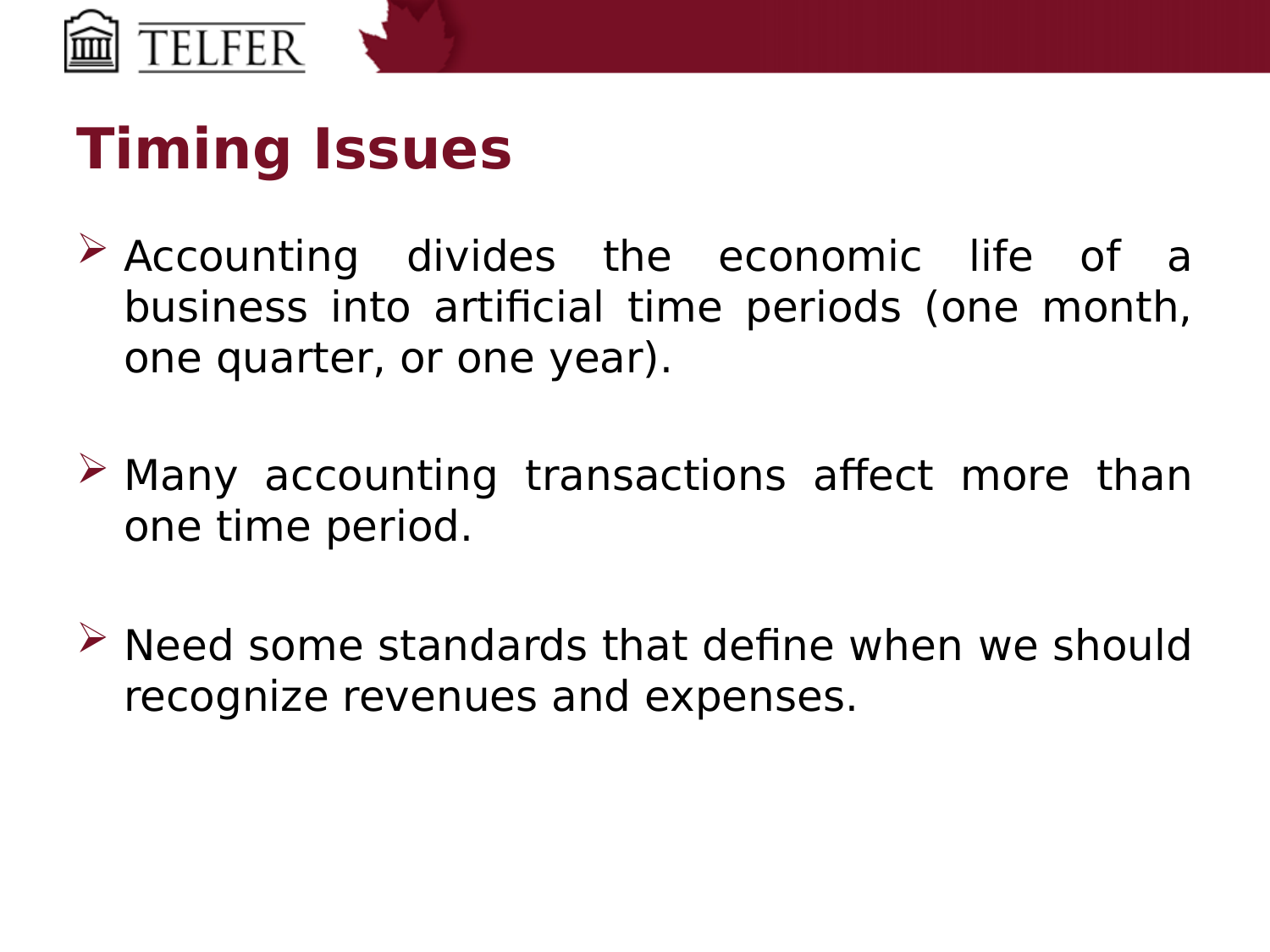

# Timing Issues
Accounting divides the economic life of a business into artificial time periods (one month, one quarter, or one year).

Many accounting transactions affect more than one time period.

Need some standards that define when we should recognize revenues and expenses.